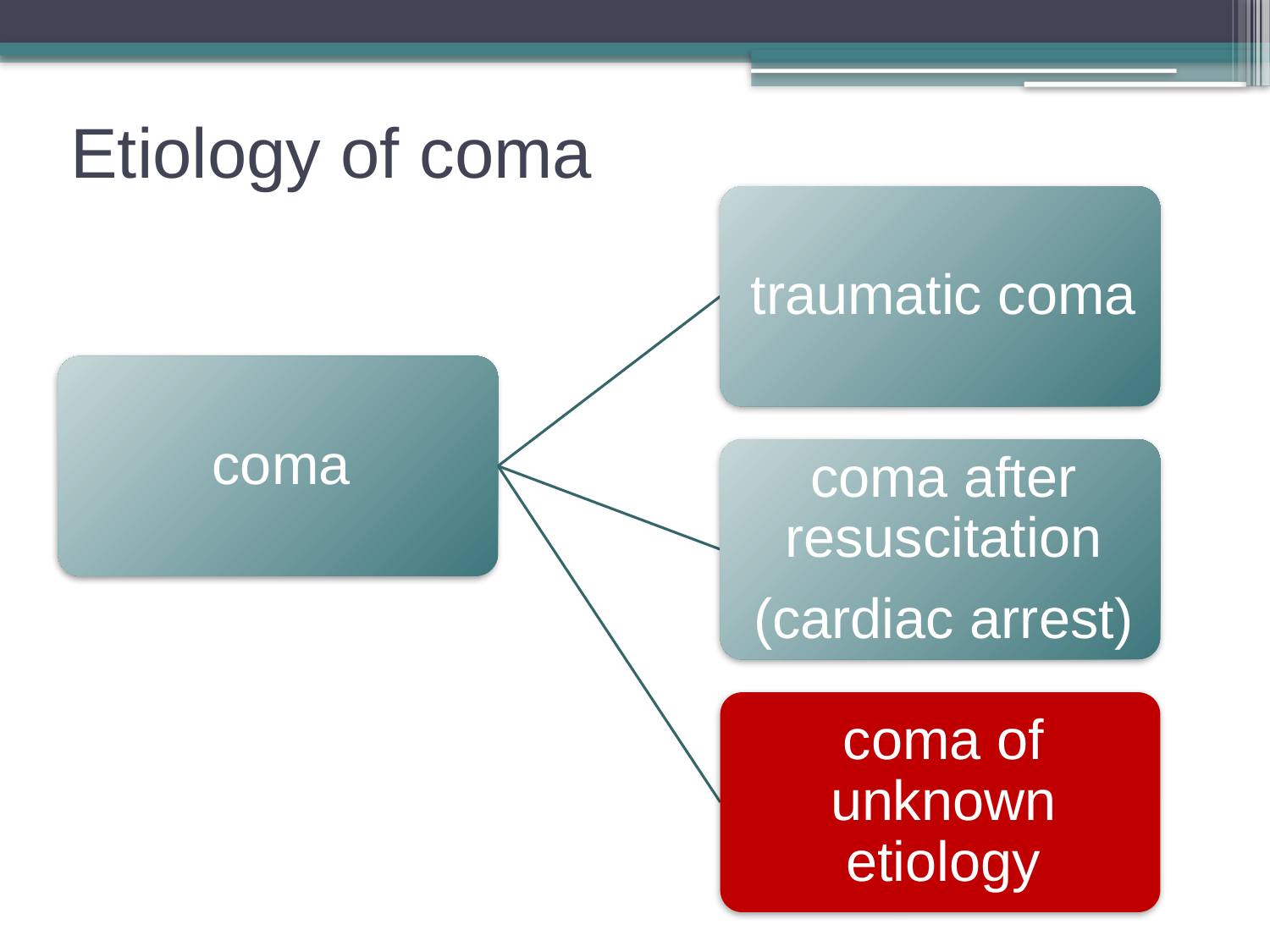

# Etiology of coma
coma

traumatic coma

coma after resuscitation
(cardiac arrest)

coma of unknown etiology